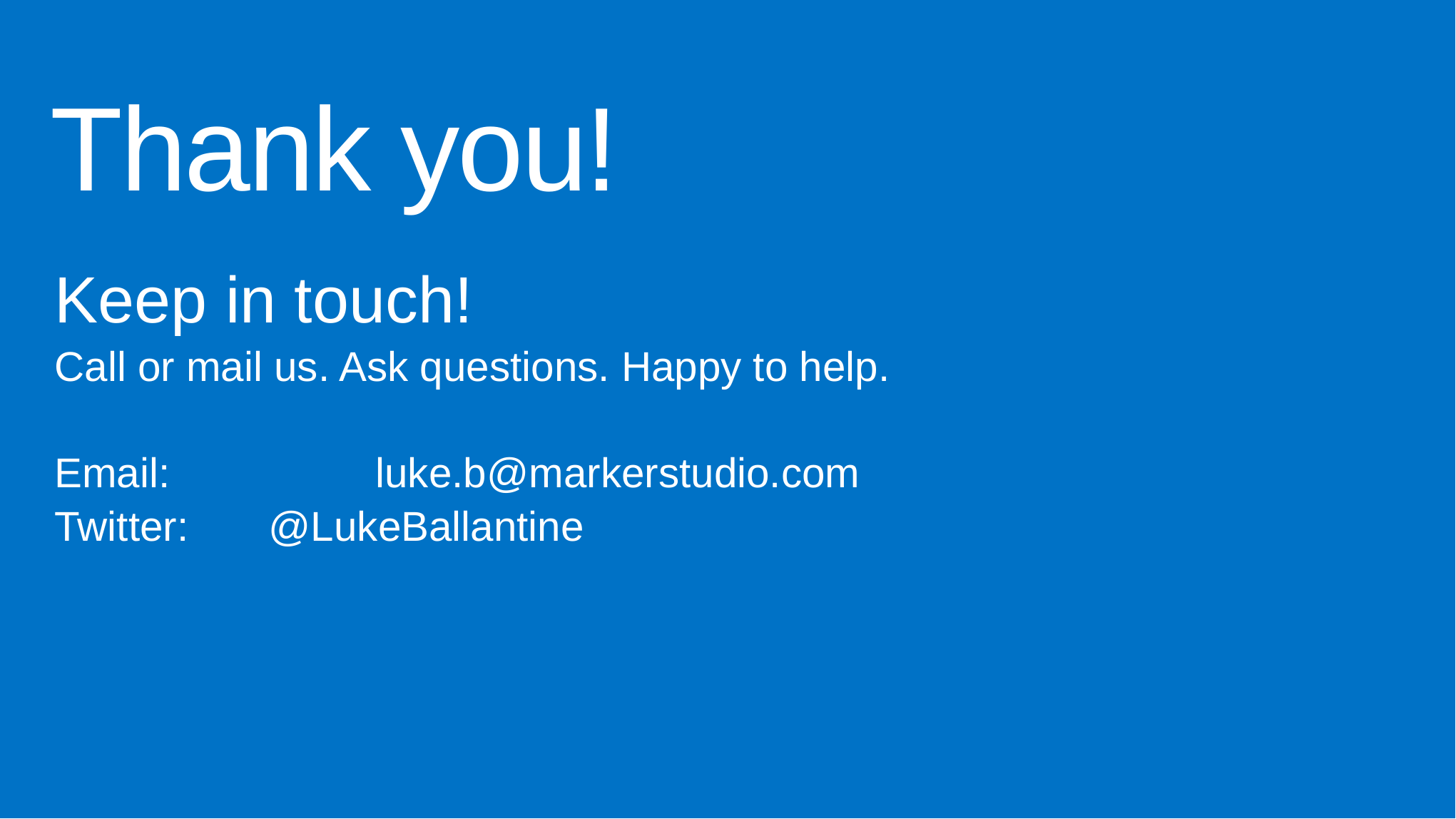

Thank you!
Keep in touch!
Call or mail us. Ask questions. Happy to help.

Email:		luke.b@markerstudio.com
Twitter:	@LukeBallantine